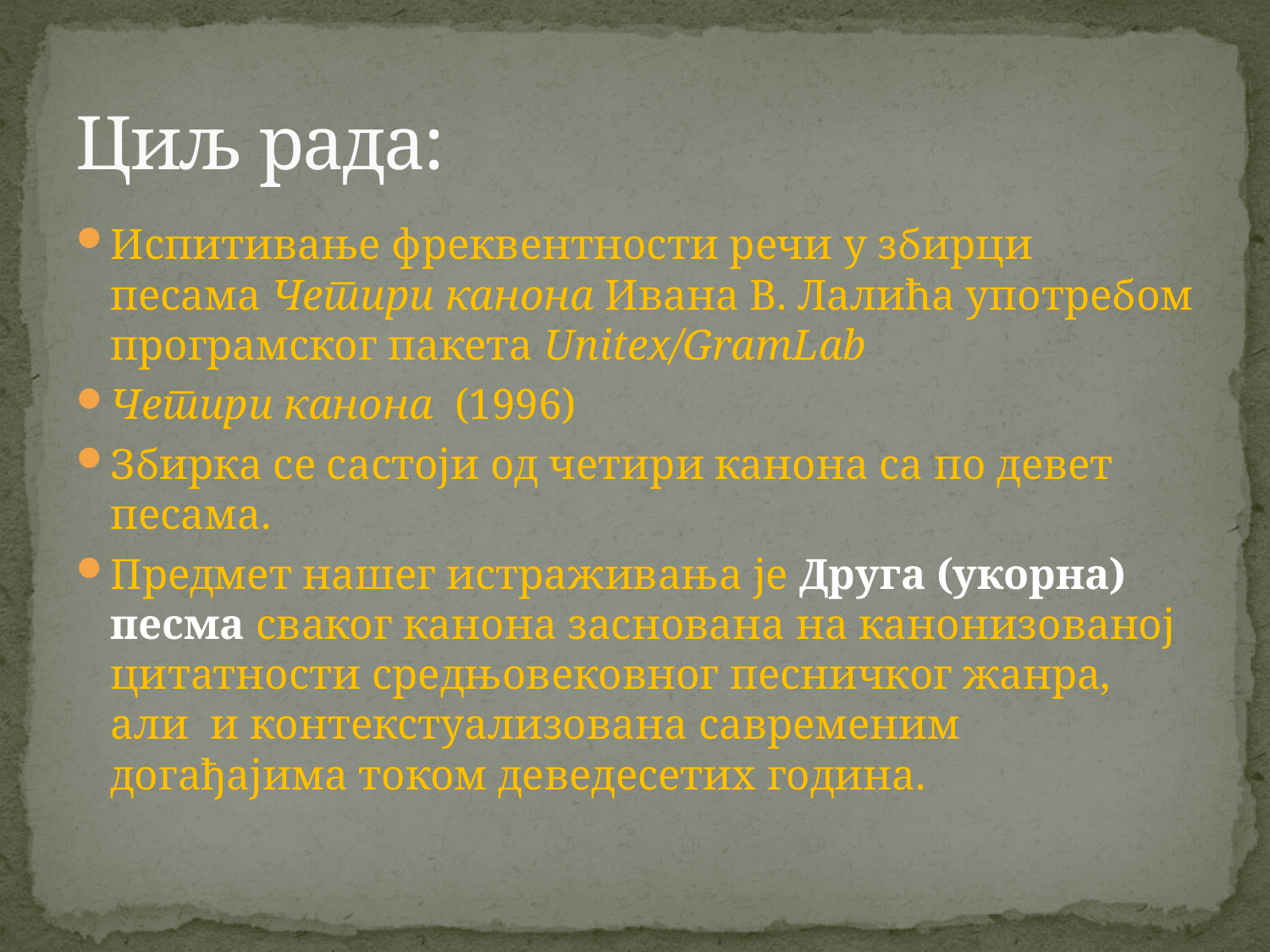

# Циљ рада:
Испитивање фреквентности речи у збирци песама Четири канона Ивана В. Лалића употребом програмског пакета Unitex/GramLab
Четири канона  (1996)
Збирка се састоји од четири канона са по девет песама.
Предмет нашег истраживања је Друга (укорна) песма сваког канона заснованa на канонизованој цитатности средњовековног песничког жанра, али  и контекстуализованa савременим догађајима током деведесетих година.